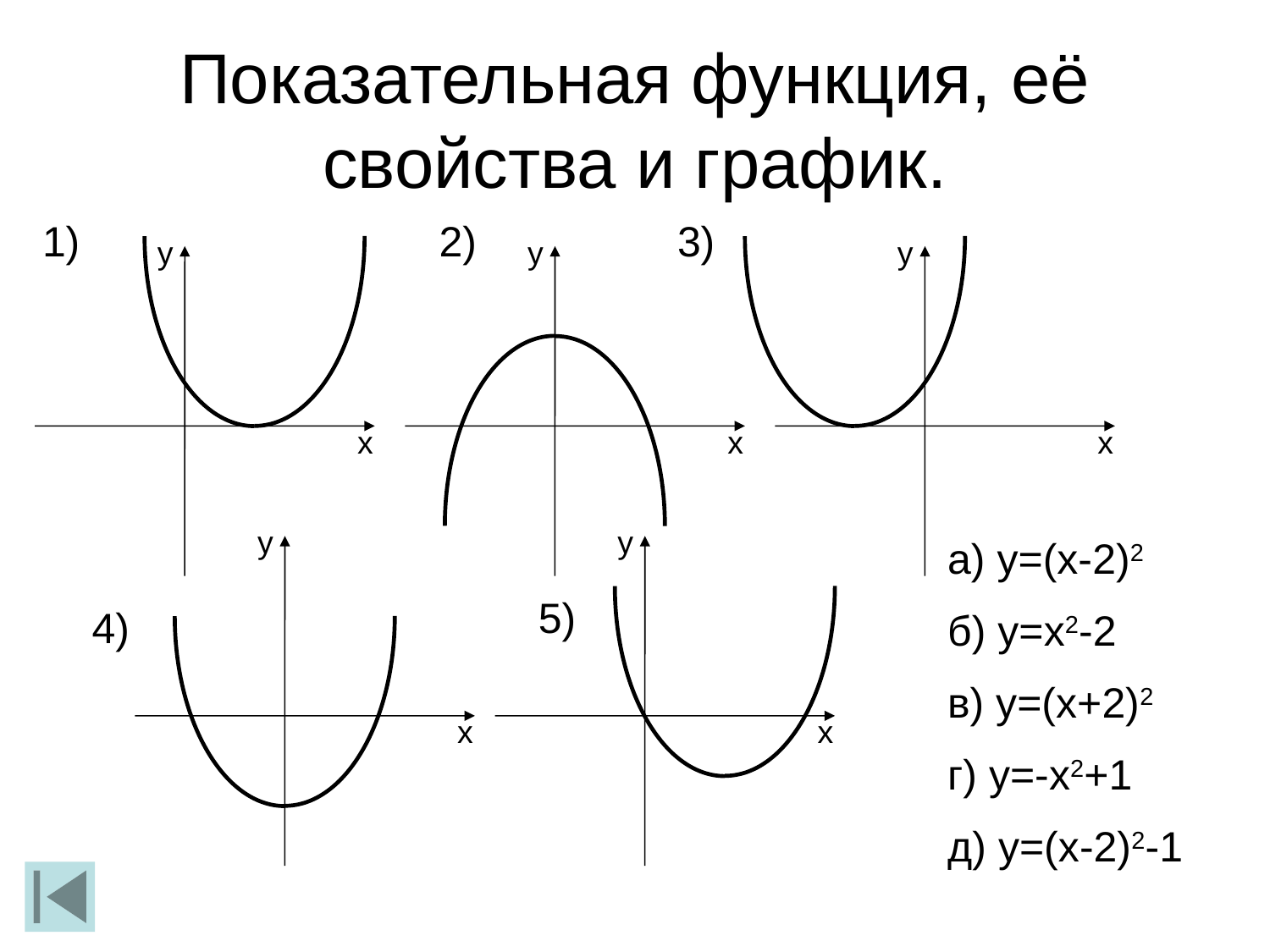

Показательная функция, её свойства и график.
1)
2)
3)
у

х

у

х

у

х

у

х

у

х

а) у=(х-2)2
б) у=х2-2
в) у=(х+2)2
г) у=-х2+1
д) у=(х-2)2-1
5)
4)